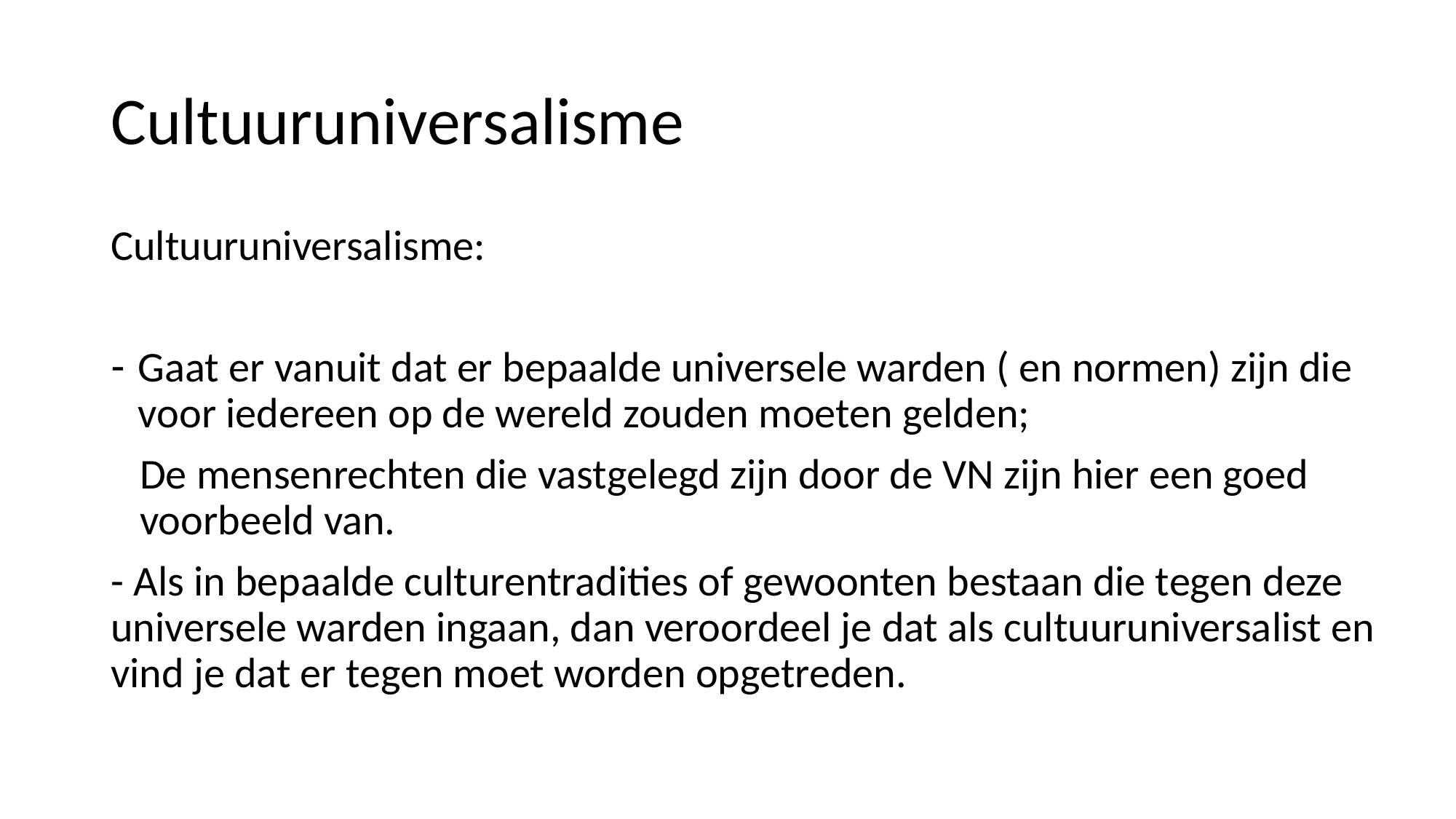

# Cultuuruniversalisme
Cultuuruniversalisme:

Gaat er vanuit dat er bepaalde universele warden ( en normen) zijn die voor iedereen op de wereld zouden moeten gelden;
   De mensenrechten die vastgelegd zijn door de VN zijn hier een goed
   voorbeeld van.
- Als in bepaalde culturentradities of gewoonten bestaan die tegen deze universele warden ingaan, dan veroordeel je dat als cultuuruniversalist en vind je dat er tegen moet worden opgetreden.